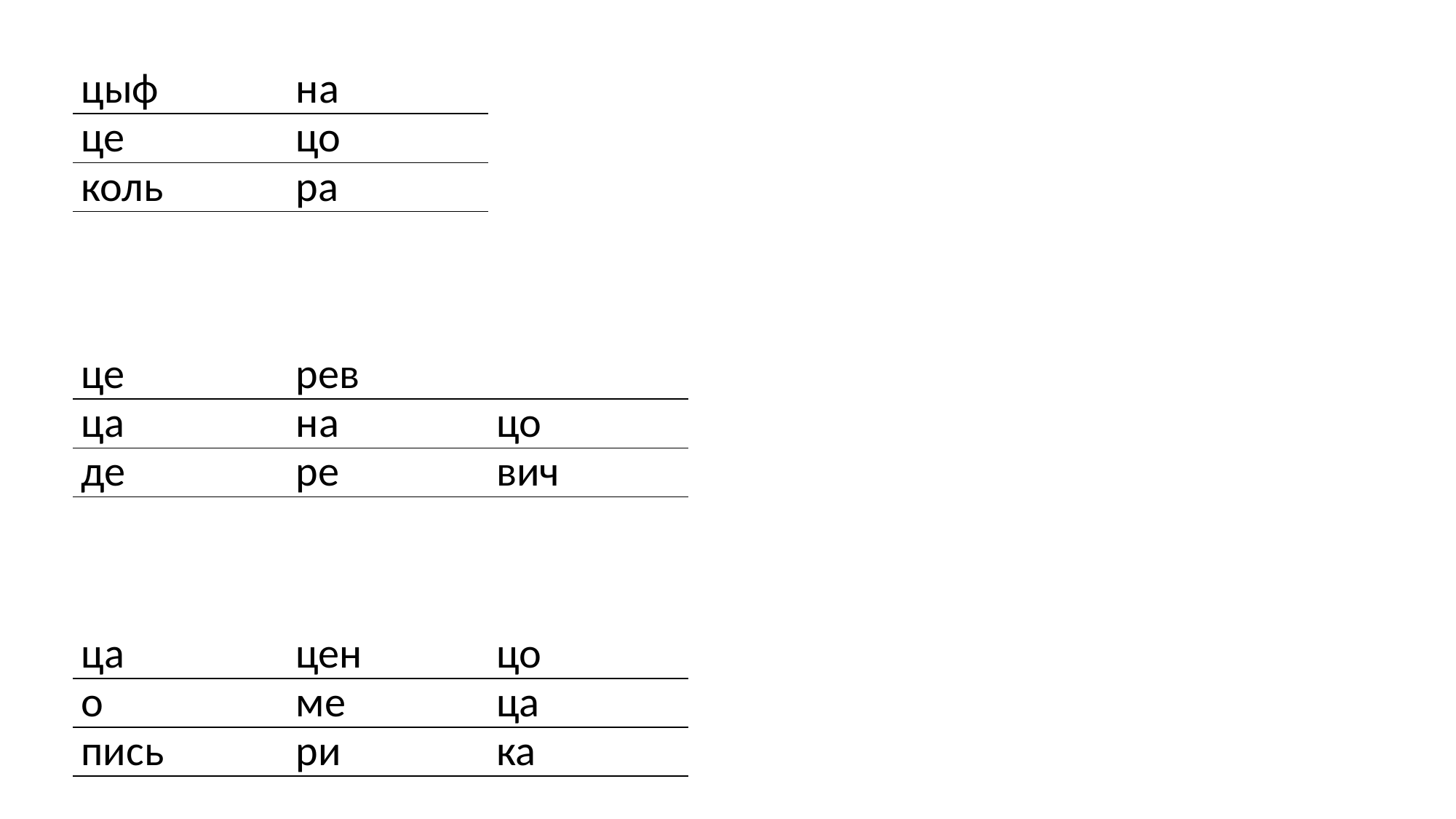

| цыф | на |
| --- | --- |
| це | цо |
| коль | ра |
| це | рев |  |
| --- | --- | --- |
| ца | на | цо |
| де | ре | вич |

| ца | цен | цо |
| --- | --- | --- |
| о | ме | ца |
| пись | ри | ка |